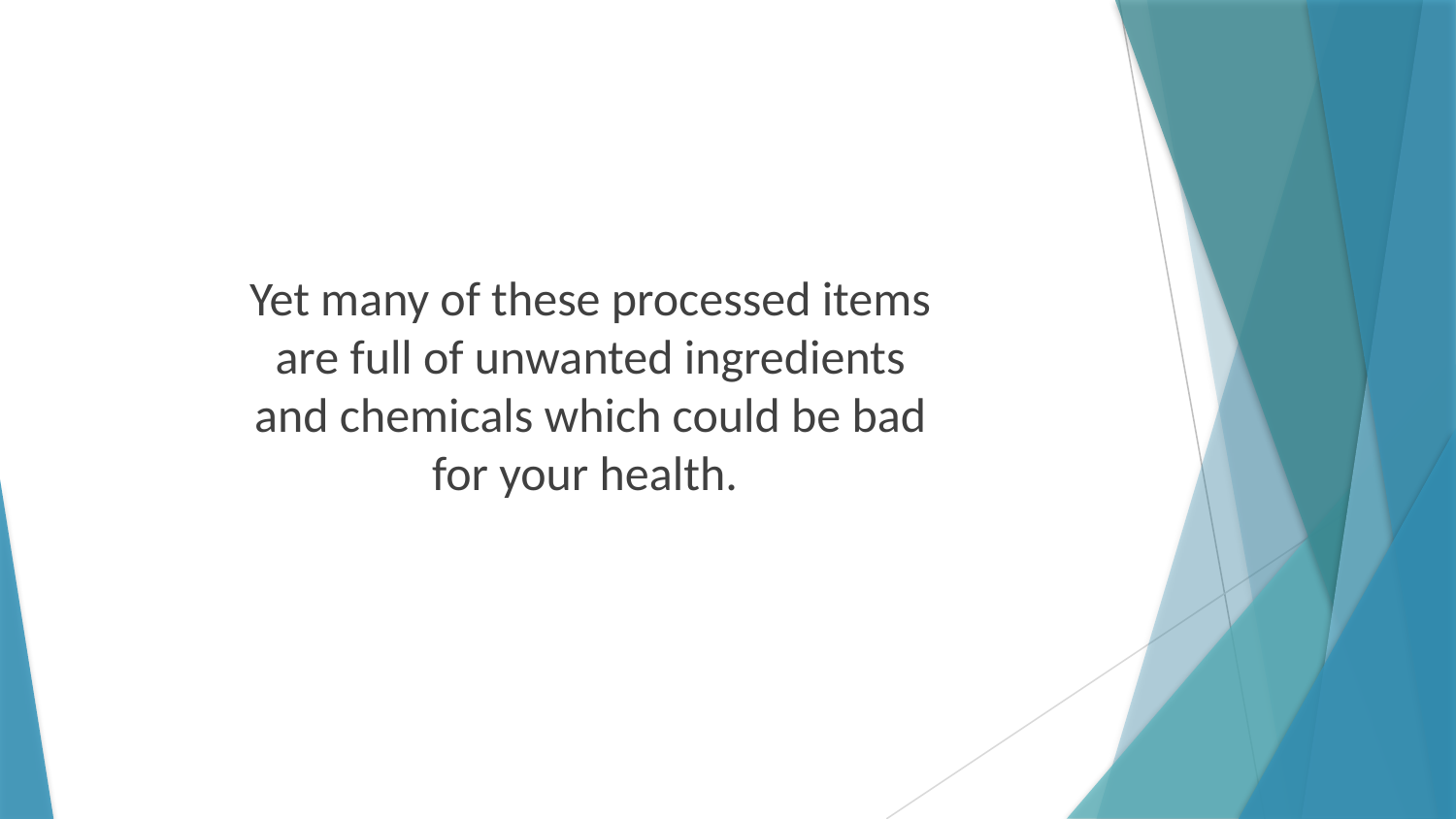

Yet many of these processed items are full of unwanted ingredients and chemicals which could be bad for your health.